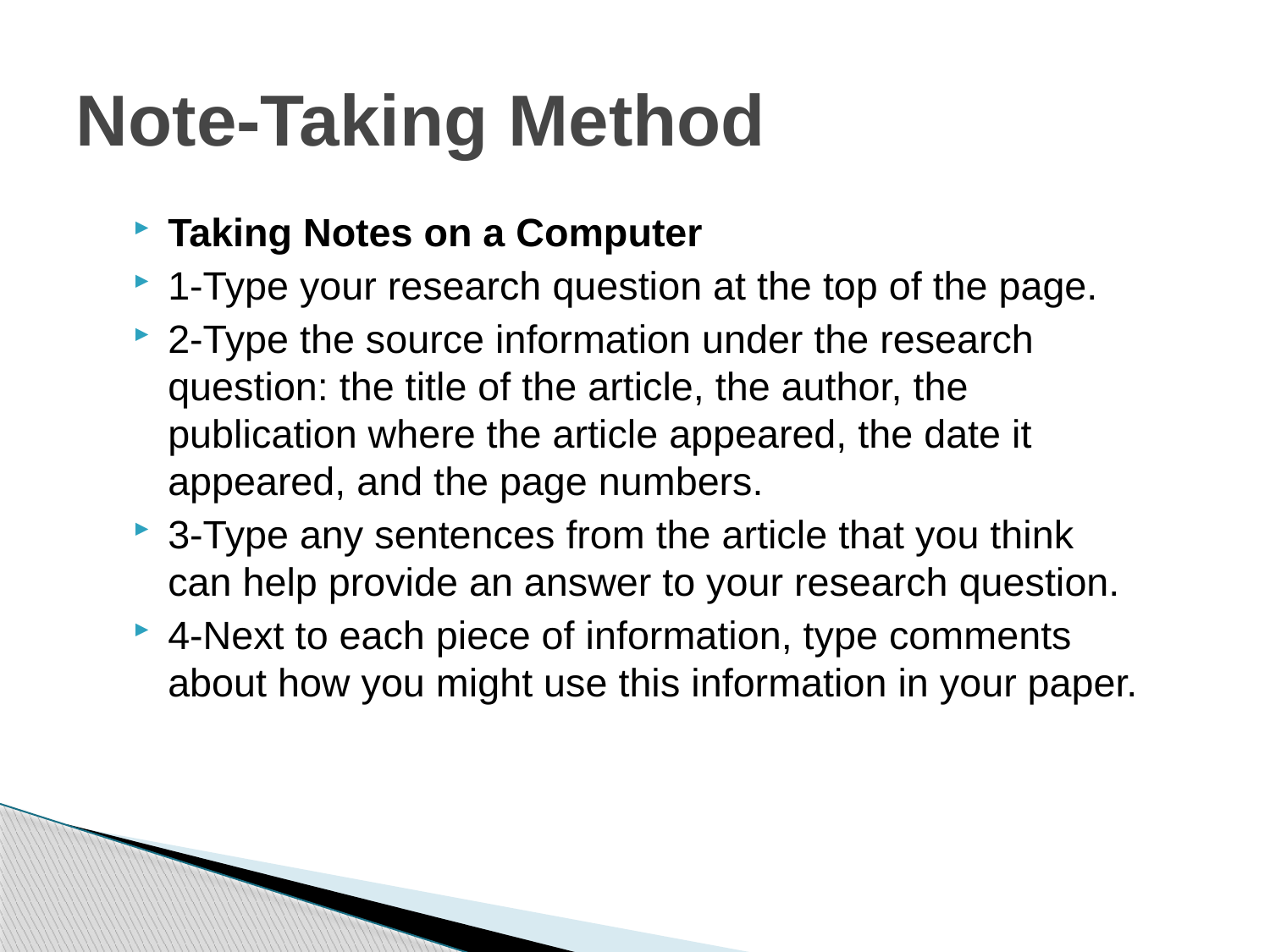

# Note-Taking Method
Taking Notes on a Computer
1-Type your research question at the top of the page.
2-Type the source information under the research question: the title of the article, the author, the publication where the article appeared, the date it appeared, and the page numbers.
3-Type any sentences from the article that you think can help provide an answer to your research question.
4-Next to each piece of information, type comments about how you might use this information in your paper.